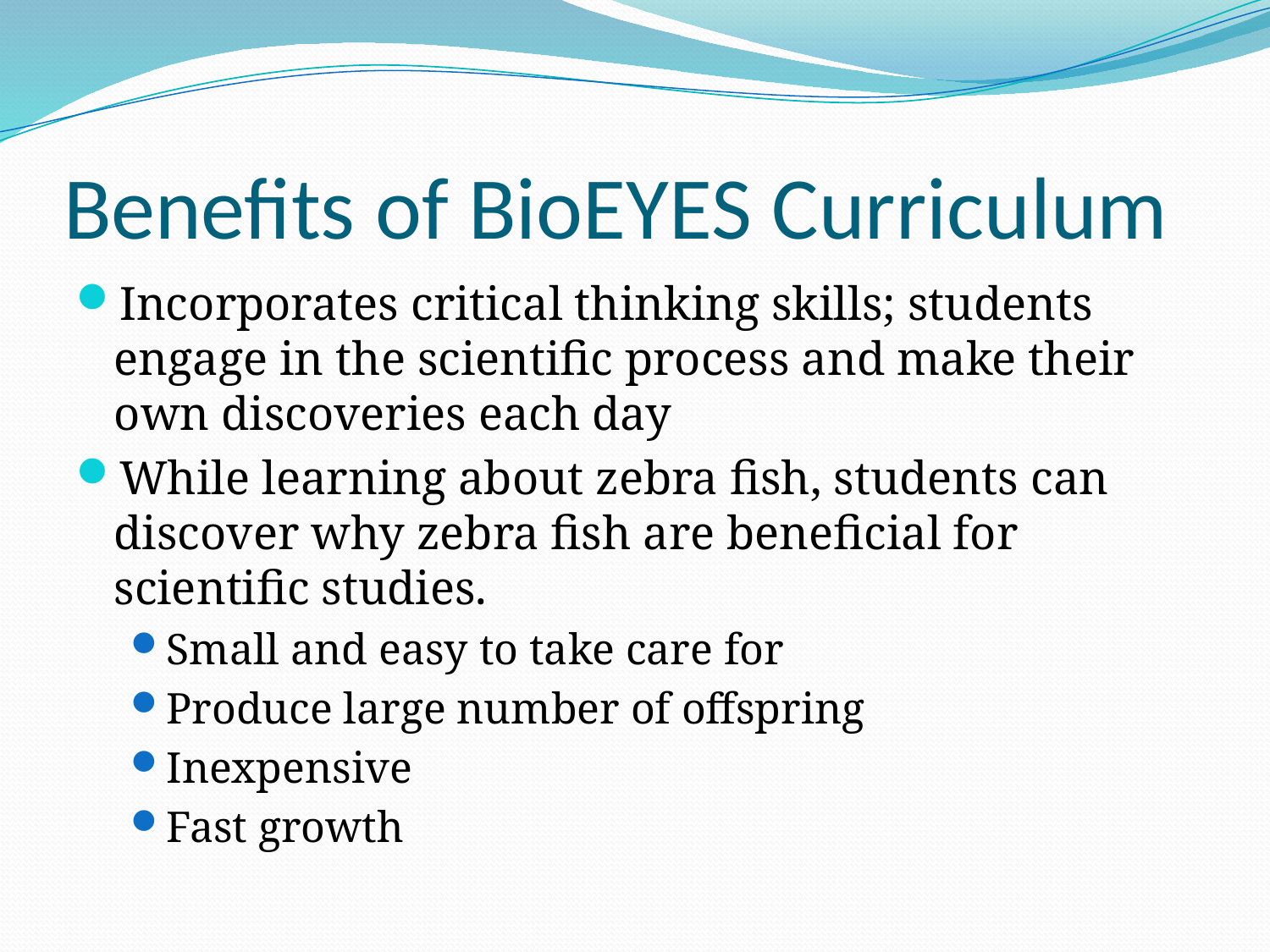

# Benefits of BioEYES Curriculum
Incorporates critical thinking skills; students engage in the scientific process and make their own discoveries each day
While learning about zebra fish, students can discover why zebra fish are beneficial for scientific studies.
Small and easy to take care for
Produce large number of offspring
Inexpensive
Fast growth